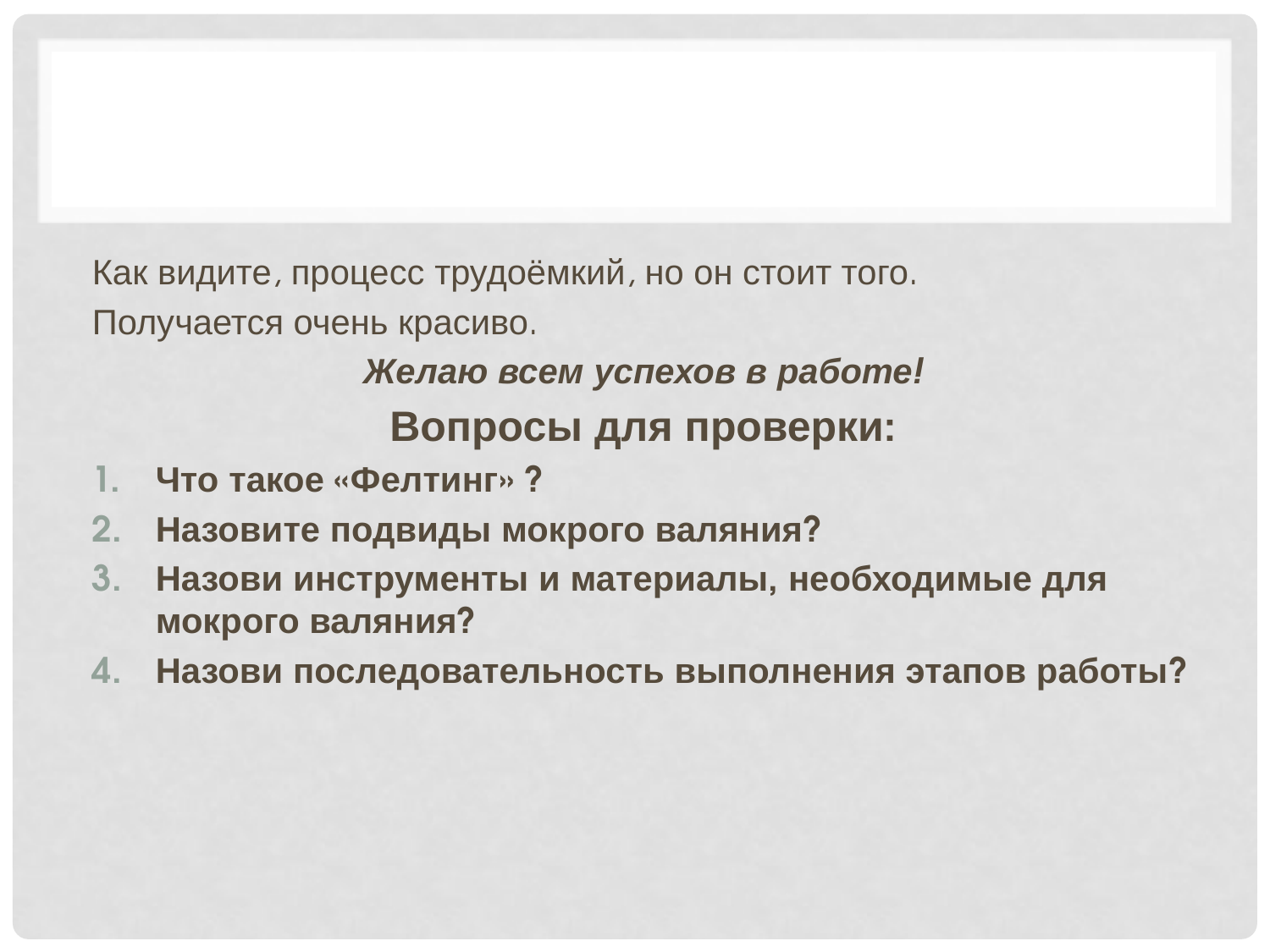

#
Как видите, процесс трудоёмкий, но он стоит того.
Получается очень красиво.
Желаю всем успехов в работе!
Вопросы для проверки:
Что такое «Фелтинг» ?
Назовите подвиды мокрого валяния?
Назови инструменты и материалы, необходимые для мокрого валяния?
Назови последовательность выполнения этапов работы?